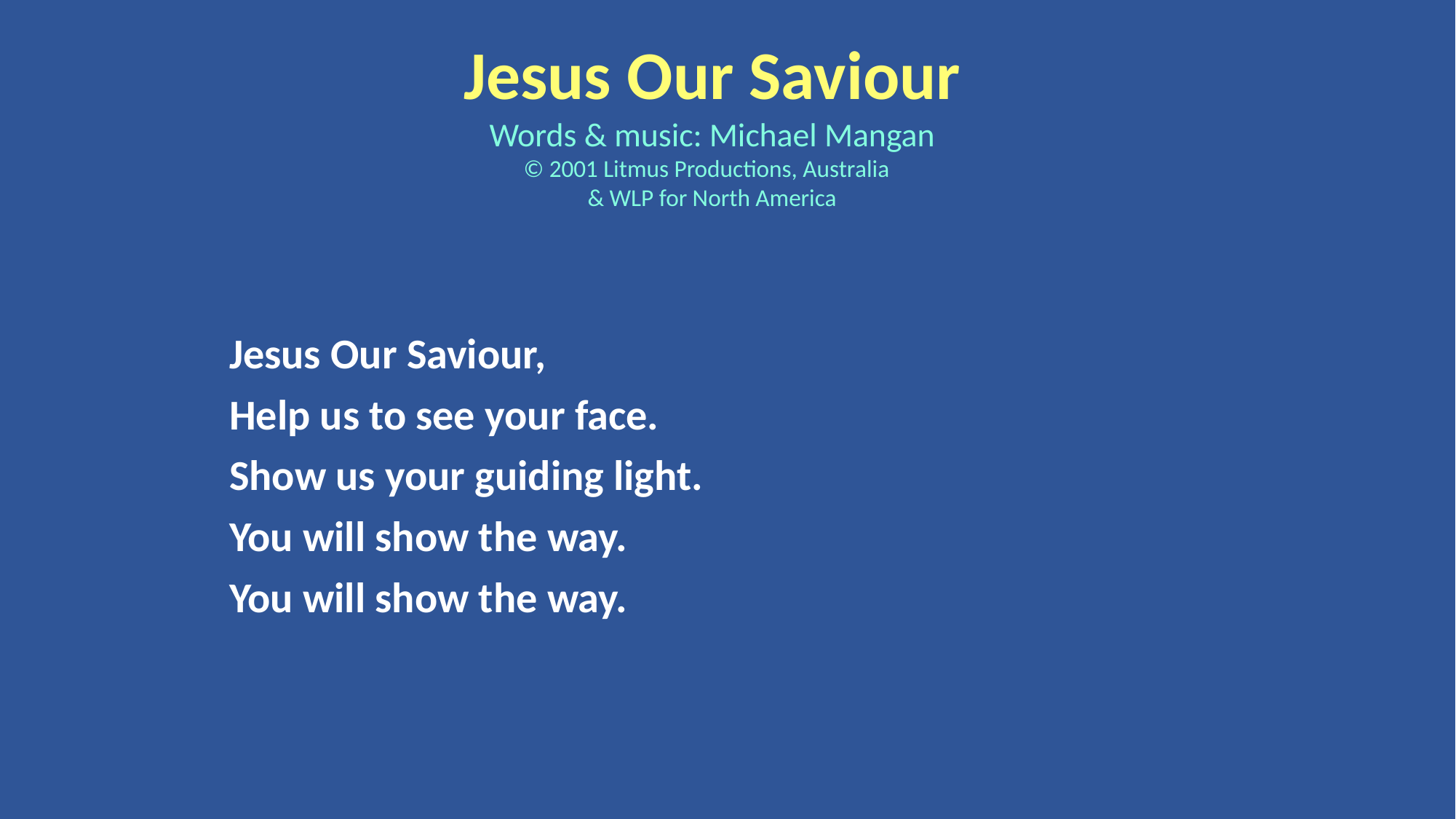

Jesus Our Saviour
Words & music: Michael Mangan
© 2001 Litmus Productions, Australia
& WLP for North America
Jesus Our Saviour,
Help us to see your face.
Show us your guiding light.
You will show the way.
You will show the way.